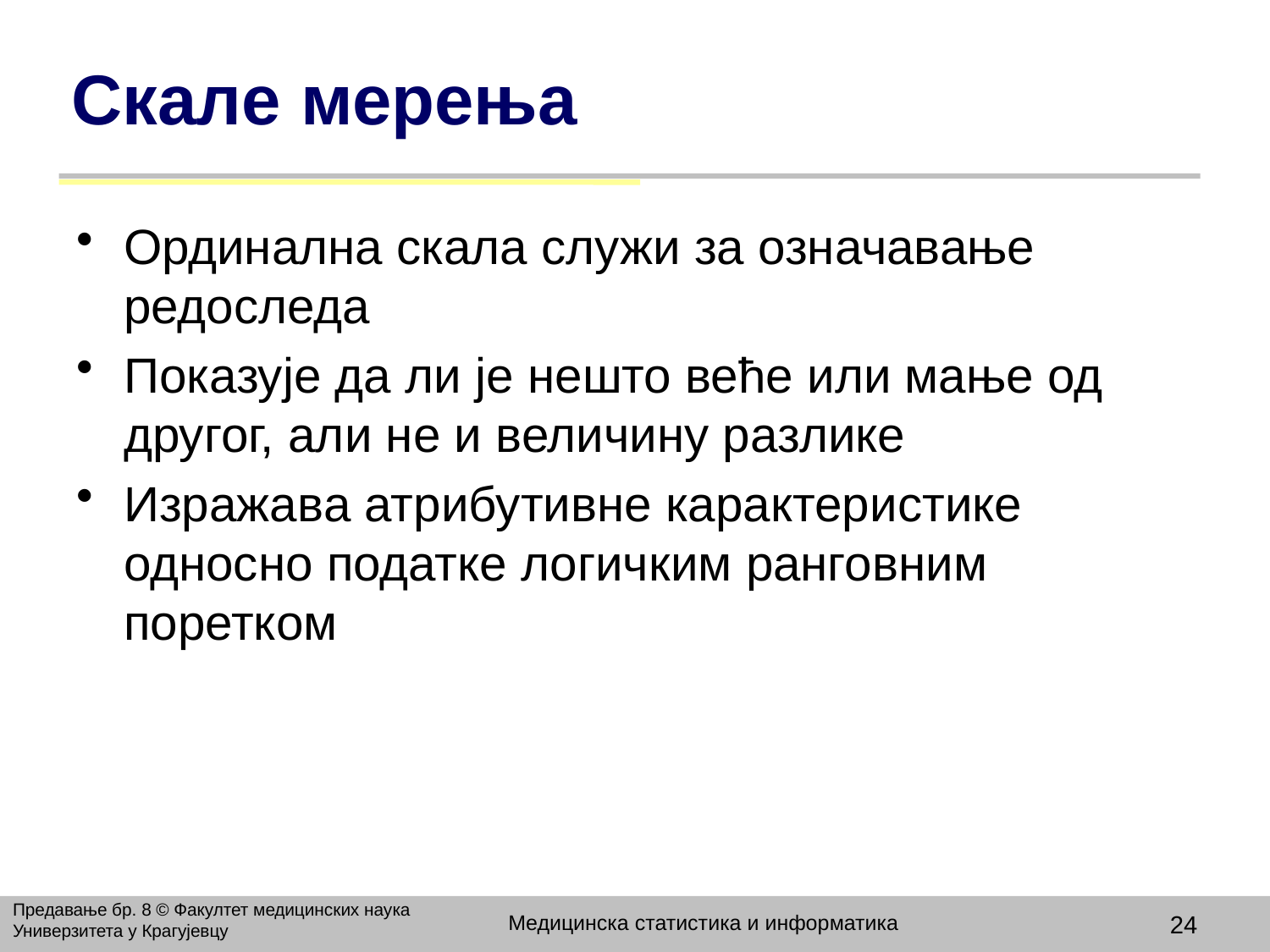

# Скале мерења
Ординална скала служи за означавање редоследа
Показује да ли је нешто веће или мање од другог, али не и величину разлике
Изражава атрибутивне карактеристике односно податке логичким ранговним поретком

Предавање бр. 8 © Факултет медицинских наука Универзитета у Крагујевцу
Медицинска статистика и информатика
24